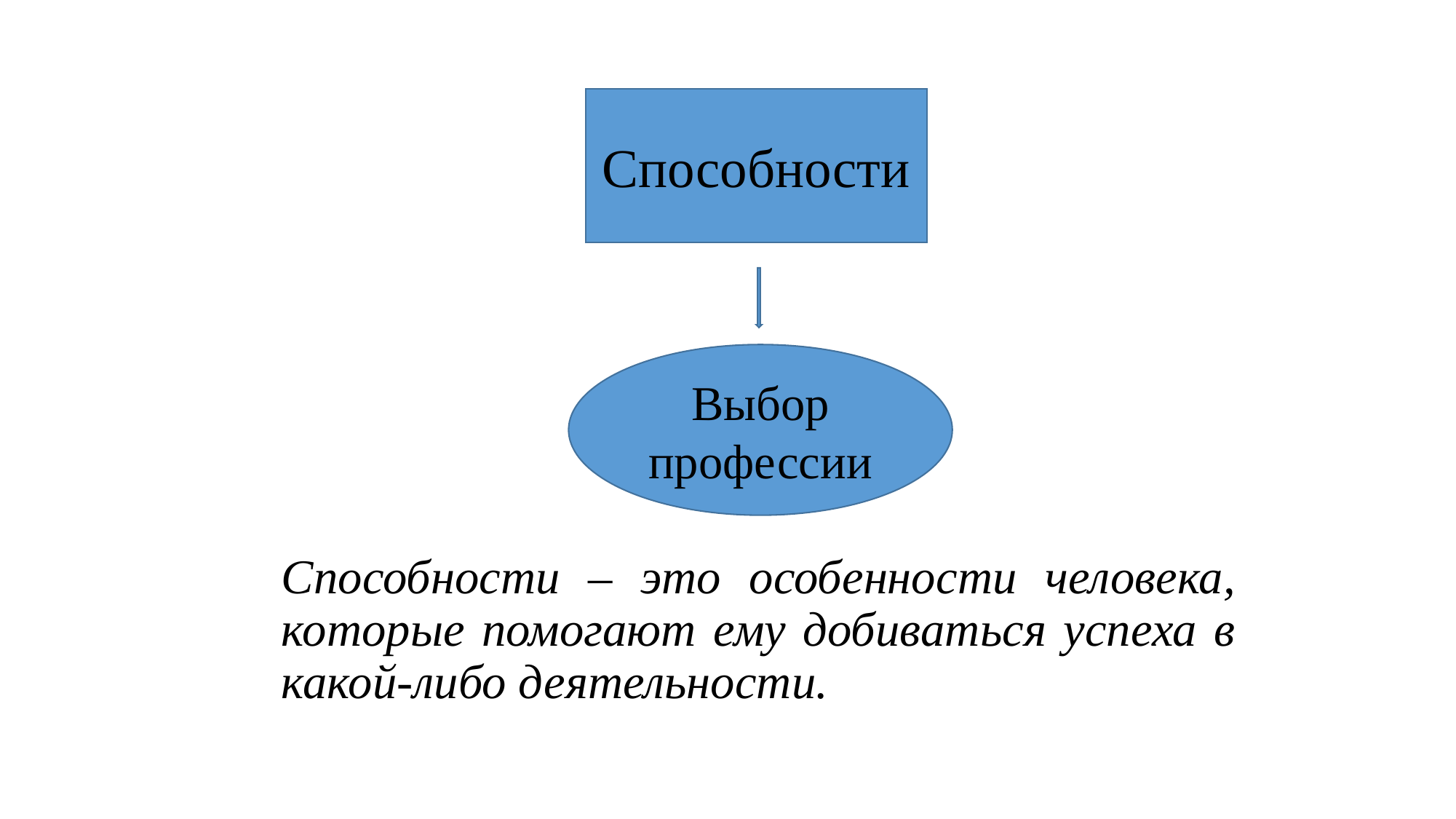

Способности

Выбор профессии
# Способности – это особенности человека, которые помогают ему добиваться успеха в какой-либо деятельности.